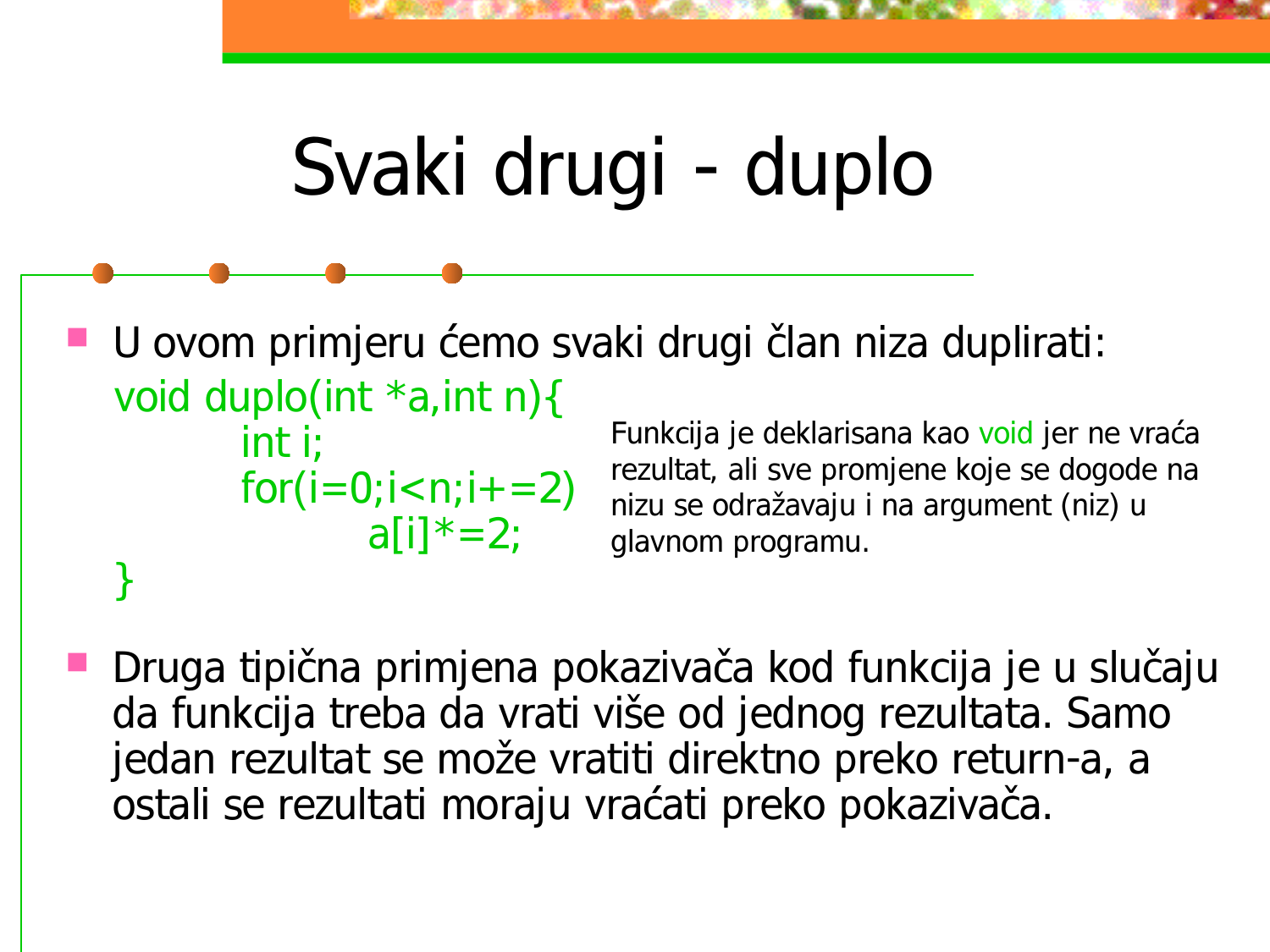

# Svaki drugi - duplo
U ovom primjeru ćemo svaki drugi član niza duplirati:
void duplo(int *a,int n){
	int i;
	for(i=0;i<n;i+=2)
		a[i]*=2;
}
Druga tipična primjena pokazivača kod funkcija je u slučaju da funkcija treba da vrati više od jednog rezultata. Samo jedan rezultat se može vratiti direktno preko return-a, a ostali se rezultati moraju vraćati preko pokazivača.
Funkcija je deklarisana kao void jer ne vraća
rezultat, ali sve promjene koje se dogode na nizu se odražavaju i na argument (niz) u glavnom programu.